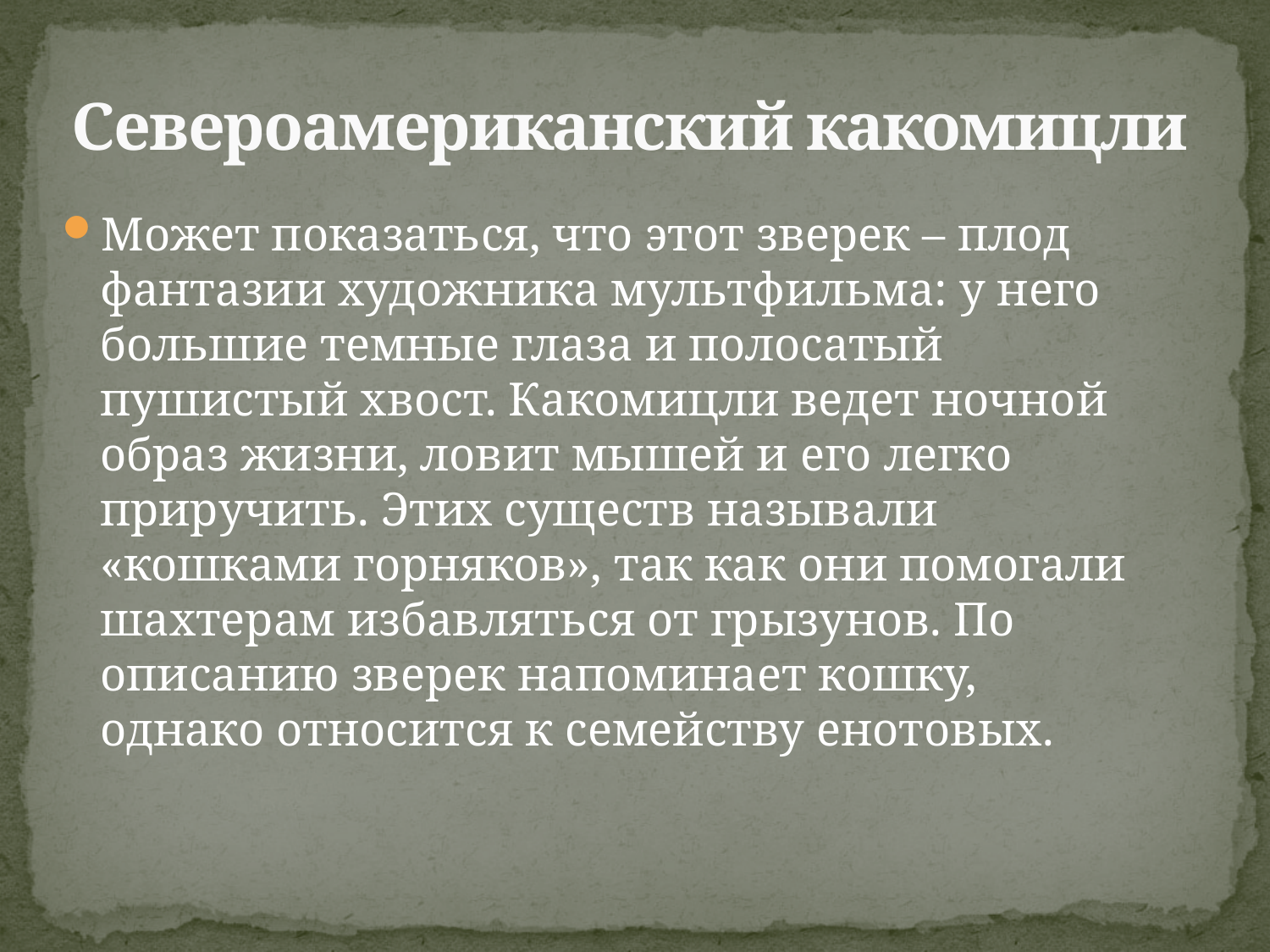

# Североамериканский какомицли
Может показаться, что этот зверек – плод фантазии художника мультфильма: у него большие темные глаза и полосатый пушистый хвост. Какомицли ведет ночной образ жизни, ловит мышей и его легко приручить. Этих существ называли «кошками горняков», так как они помогали шахтерам избавляться от грызунов. По описанию зверек напоминает кошку, однако относится к семейству енотовых.